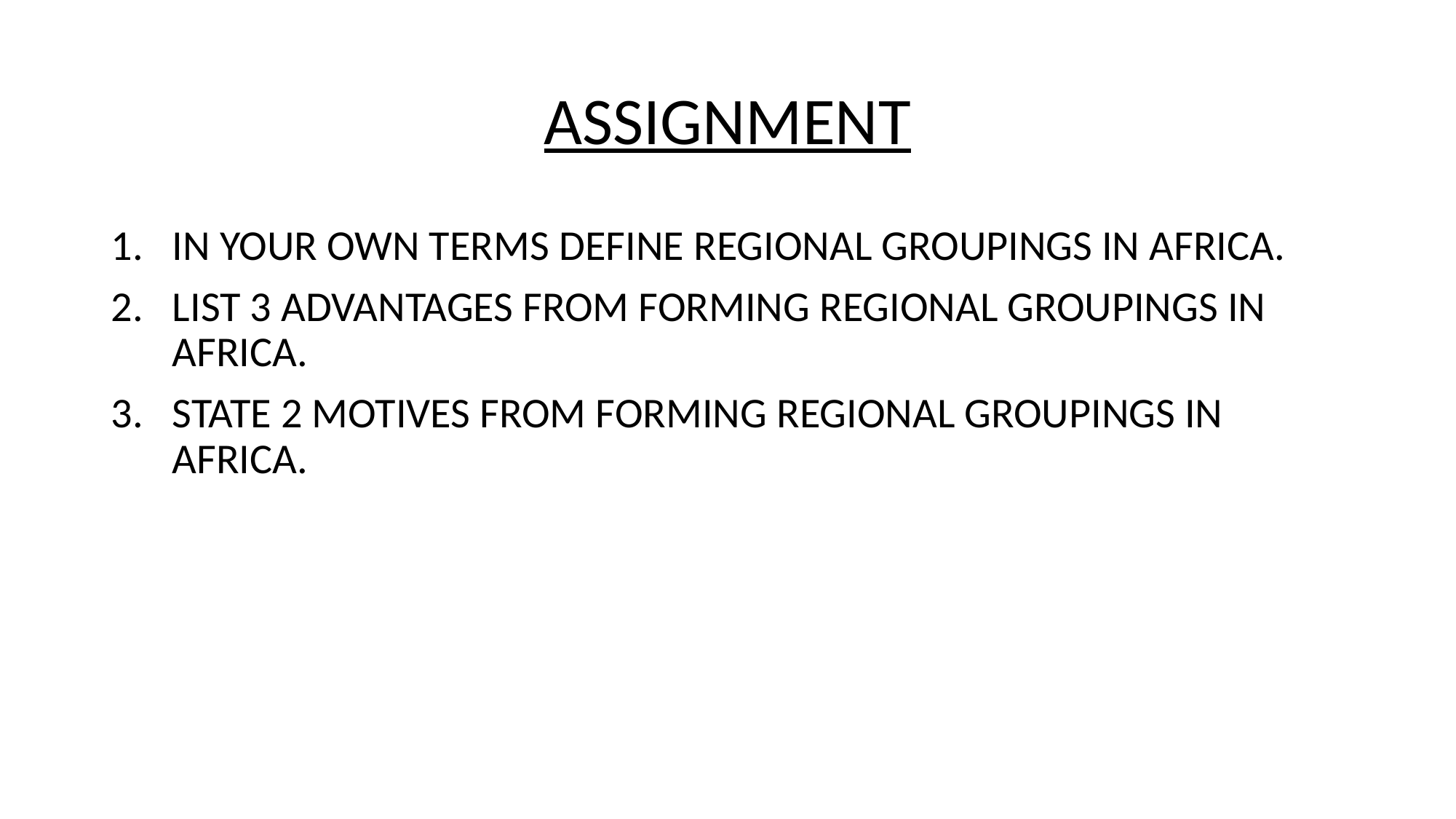

# ASSIGNMENT
IN YOUR OWN TERMS DEFINE REGIONAL GROUPINGS IN AFRICA.
LIST 3 ADVANTAGES FROM FORMING REGIONAL GROUPINGS IN AFRICA.
STATE 2 MOTIVES FROM FORMING REGIONAL GROUPINGS IN AFRICA.